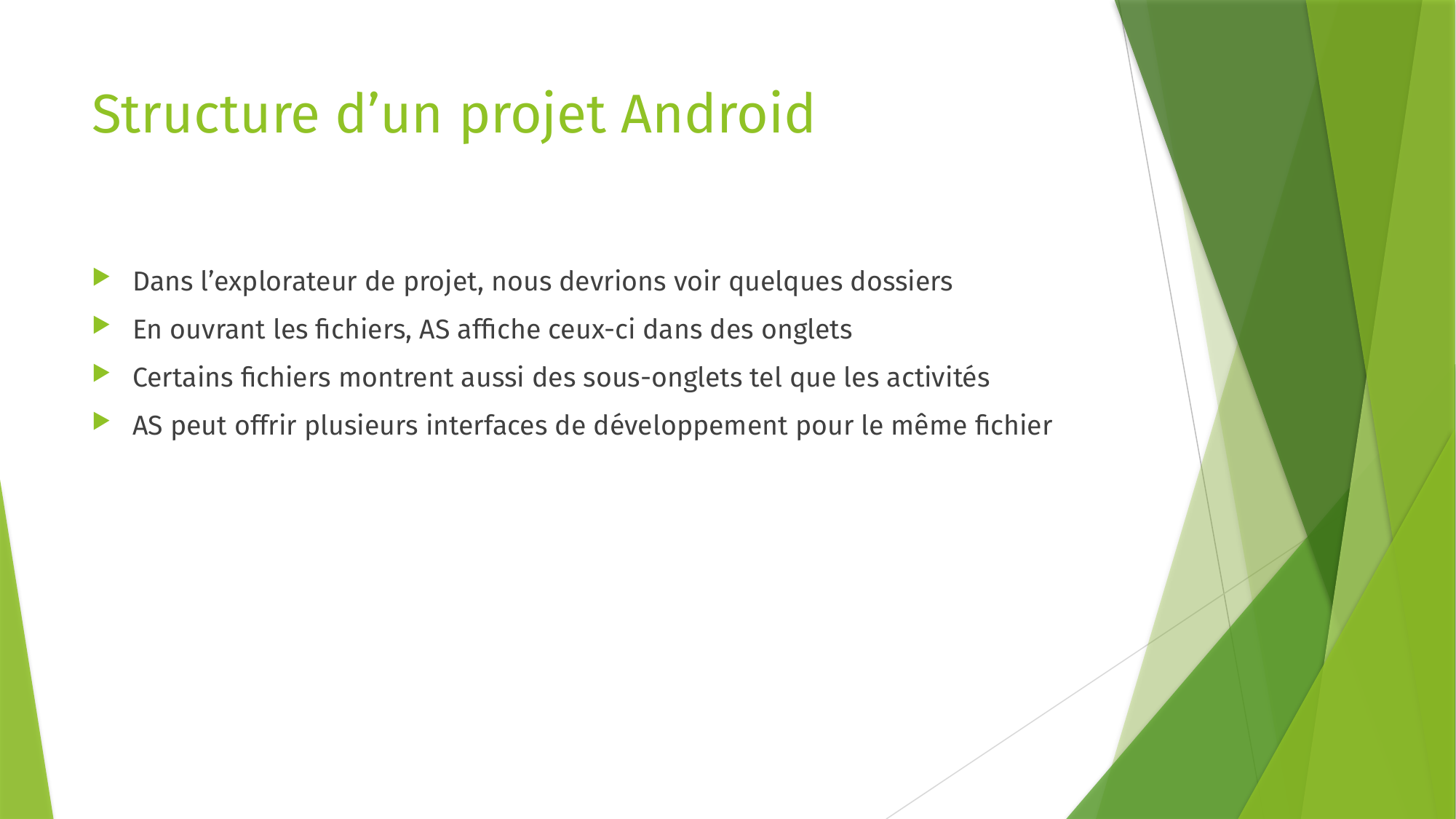

# Structure d’un projet Android
Dans l’explorateur de projet, nous devrions voir quelques dossiers
En ouvrant les fichiers, AS affiche ceux-ci dans des onglets
Certains fichiers montrent aussi des sous-onglets tel que les activités
AS peut offrir plusieurs interfaces de développement pour le même fichier